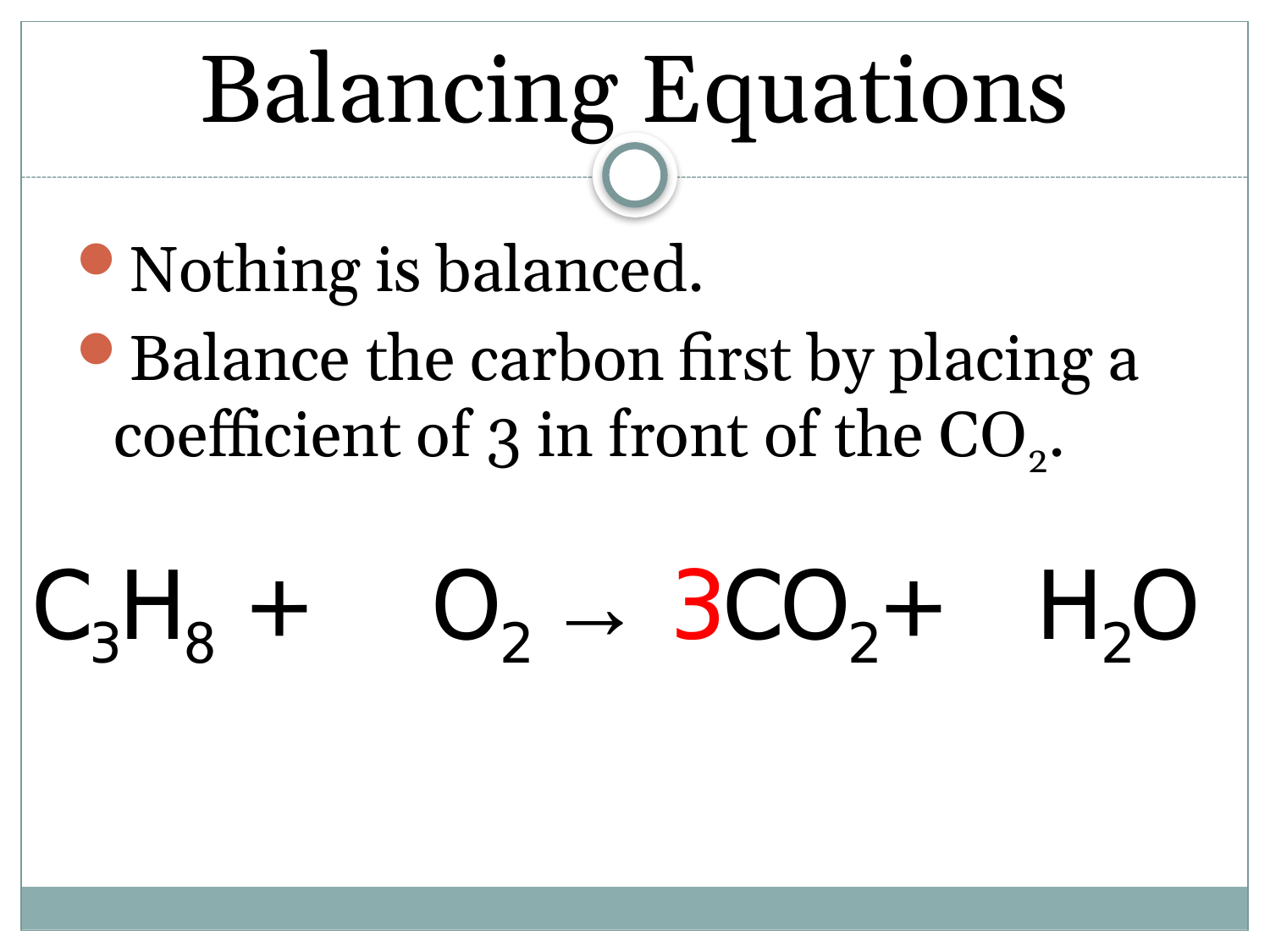

# Balancing Equations
Nothing is balanced.
Balance the carbon first by placing a coefficient of 3 in front of the CO2.
C3H8 +    O2 → 3CO2+   H2O